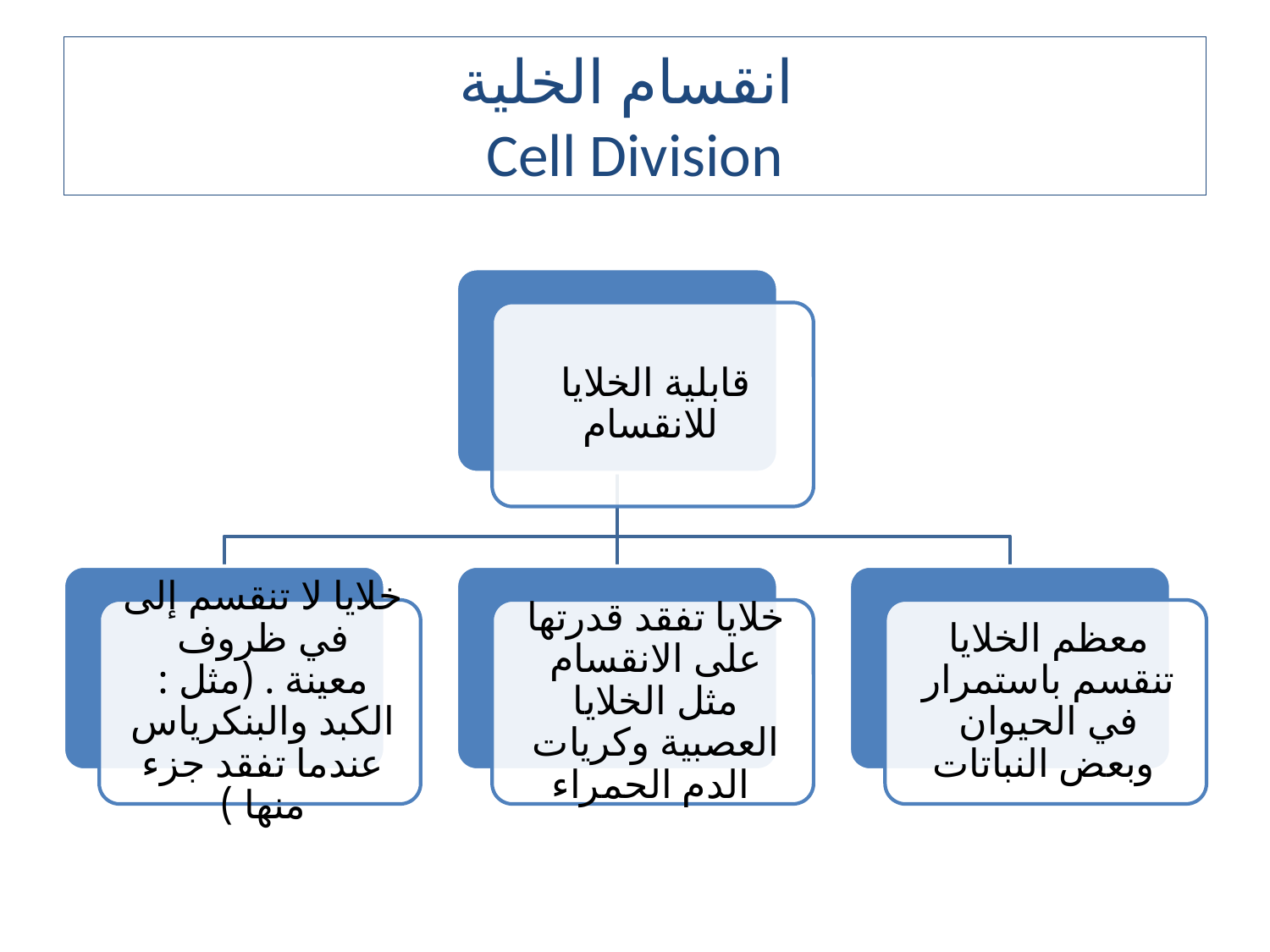

# انقسام الخلية Cell Division
قابلية الخلايا للانقسام
خلايا لا تنقسم إلى في ظروف معينة . (مثل : الكبد والبنكرياس عندما تفقد جزء منها )
خلايا تفقد قدرتها على الانقسام مثل الخلايا العصبية وكريات الدم الحمراء
معظم الخلايا تنقسم باستمرار في الحيوان وبعض النباتات